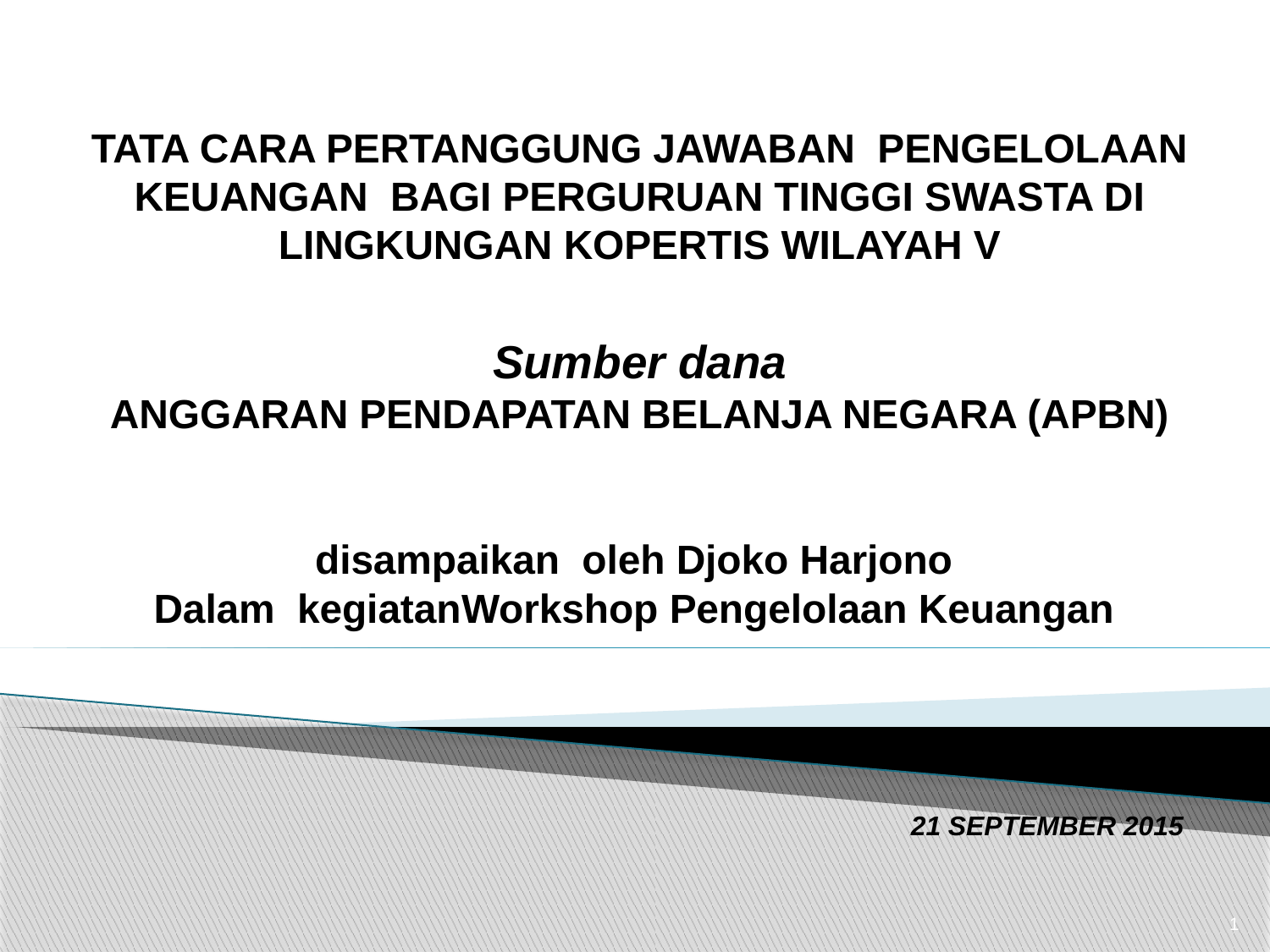

# TATA CARA PERTANGGUNG JAWABAN  PENGELOLAAN KEUANGAN  BAGI PERGURUAN TINGGI SWASTA DI LINGKUNGAN KOPERTIS WILAYAH V Sumber dana ANGGARAN PENDAPATAN BELANJA NEGARA (APBN) disampaikan  oleh Djoko Harjono Dalam  kegiatanWorkshop Pengelolaan Keuangan 21 SEPTEMBER 2015
1